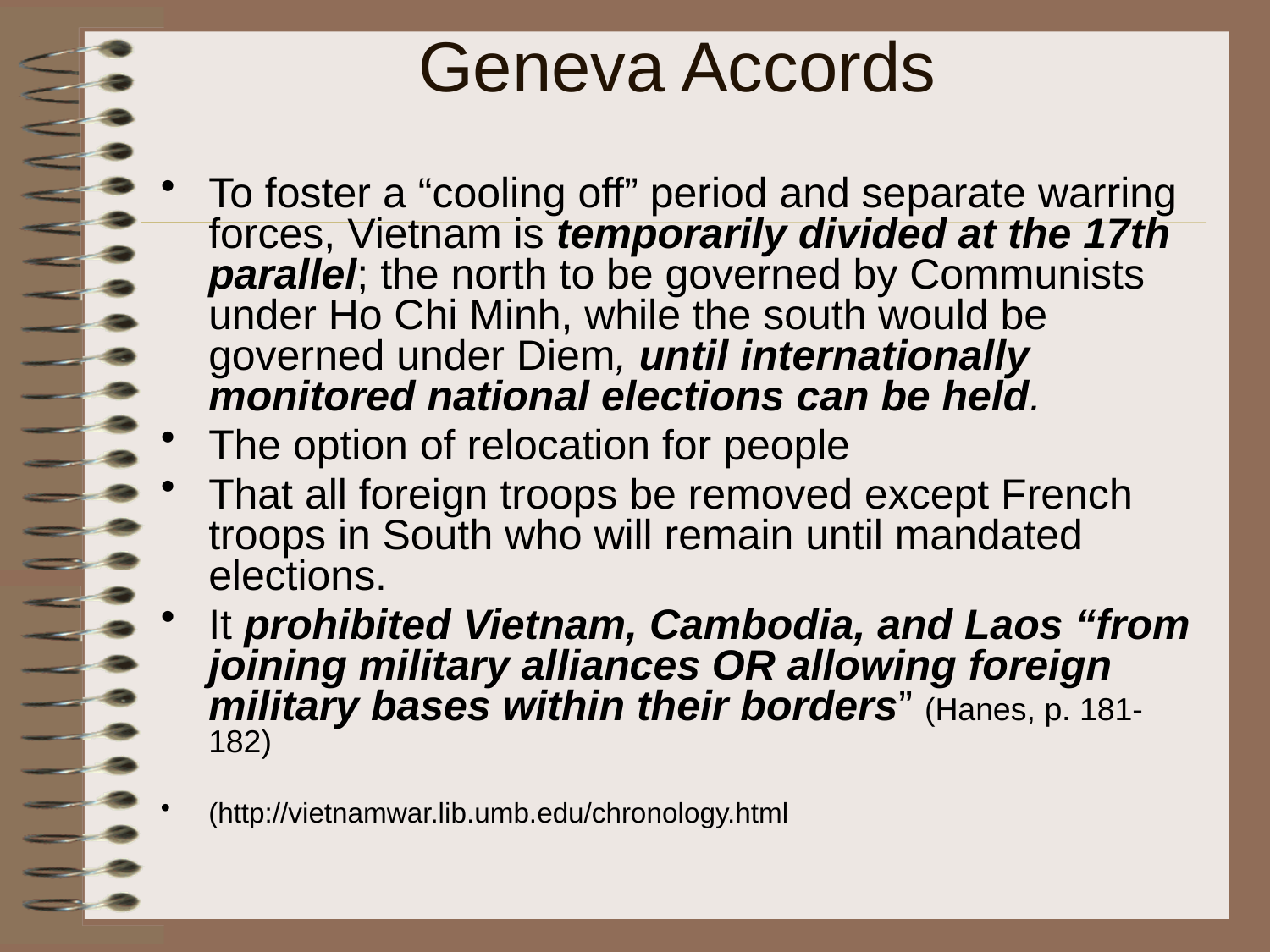

# Geneva Accords
To foster a “cooling off” period and separate warring forces, Vietnam is temporarily divided at the 17th parallel; the north to be governed by Communists under Ho Chi Minh, while the south would be governed under Diem, until internationally monitored national elections can be held.
The option of relocation for people
That all foreign troops be removed except French troops in South who will remain until mandated elections.
It prohibited Vietnam, Cambodia, and Laos “from joining military alliances OR allowing foreign military bases within their borders” (Hanes, p. 181-182)

(http://vietnamwar.lib.umb.edu/chronology.html